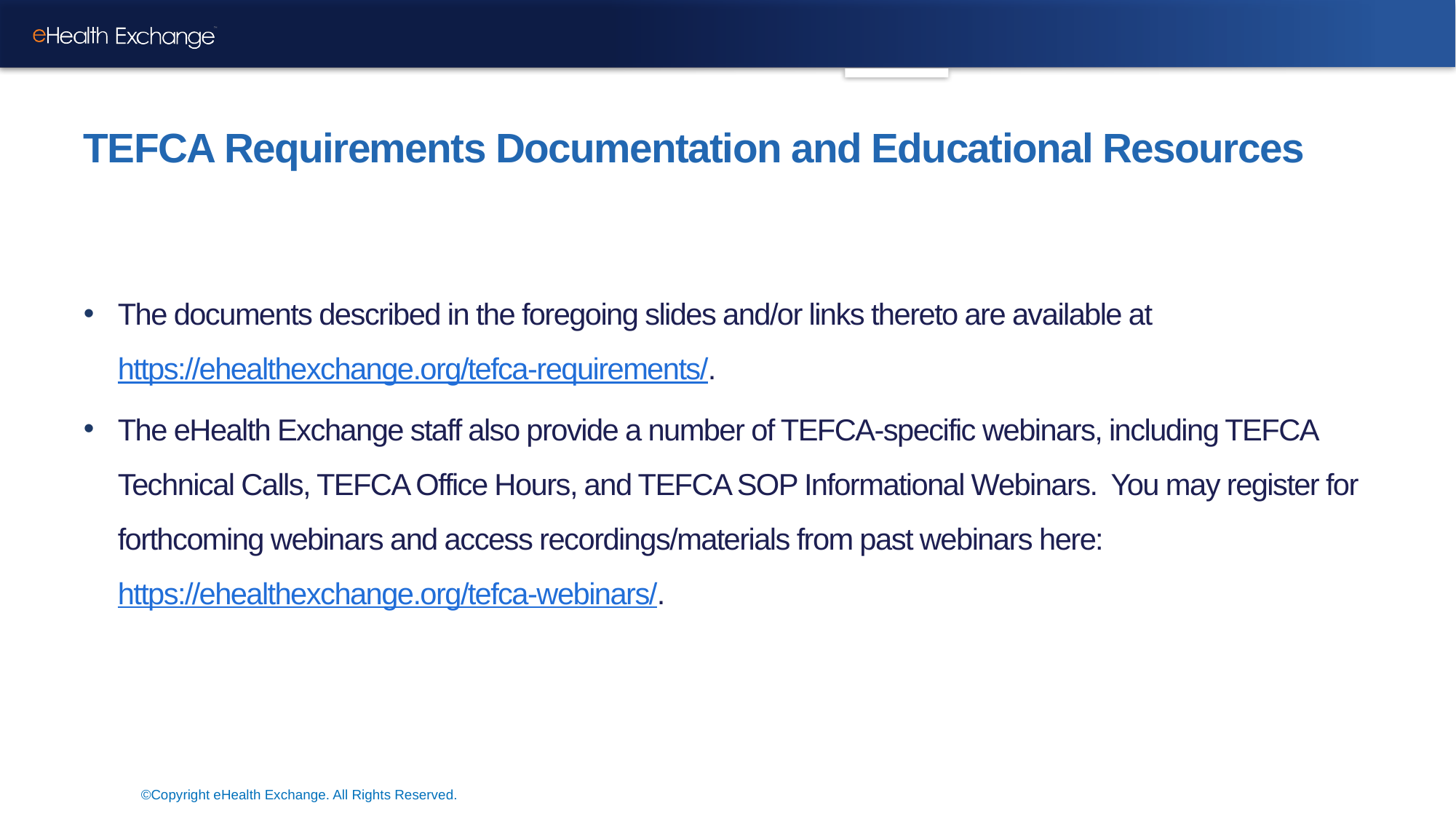

# TEFCA Requirements Documentation and Educational Resources
The documents described in the foregoing slides and/or links thereto are available at https://ehealthexchange.org/tefca-requirements/.
The eHealth Exchange staff also provide a number of TEFCA-specific webinars, including TEFCA Technical Calls, TEFCA Office Hours, and TEFCA SOP Informational Webinars.  You may register for forthcoming webinars and access recordings/materials from past webinars here: https://ehealthexchange.org/tefca-webinars/.

©Copyright eHealth Exchange. All Rights Reserved.
55